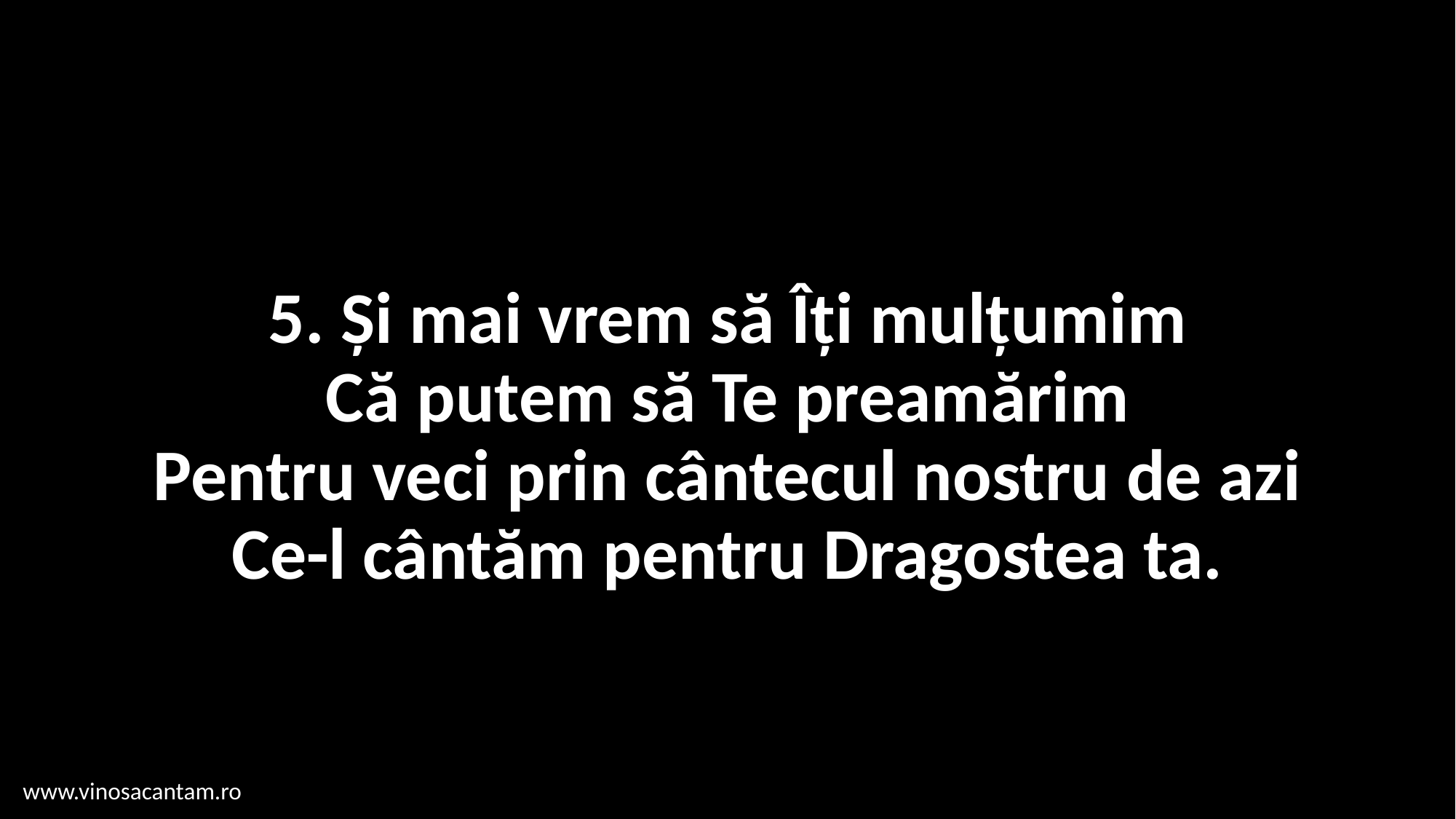

# 5. Și mai vrem să Îți mulțumim Că putem să Te preamărim Pentru veci prin cântecul nostru de azi Ce-l cântăm pentru Dragostea ta.
www.vinosacantam.ro